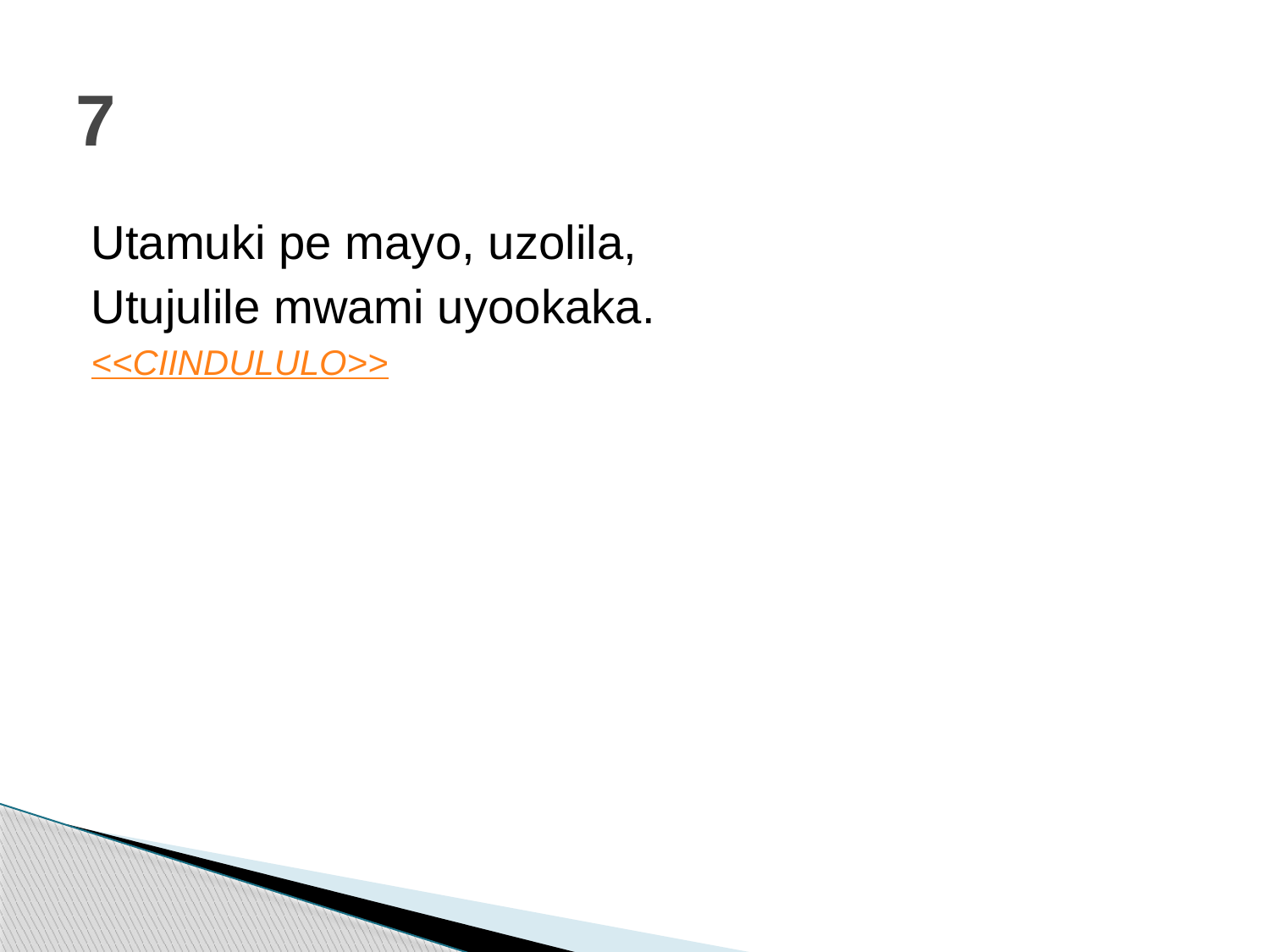

# 7
Utamuki pe mayo, uzolila,
Utujulile mwami uyookaka.
<<CIINDULULO>>